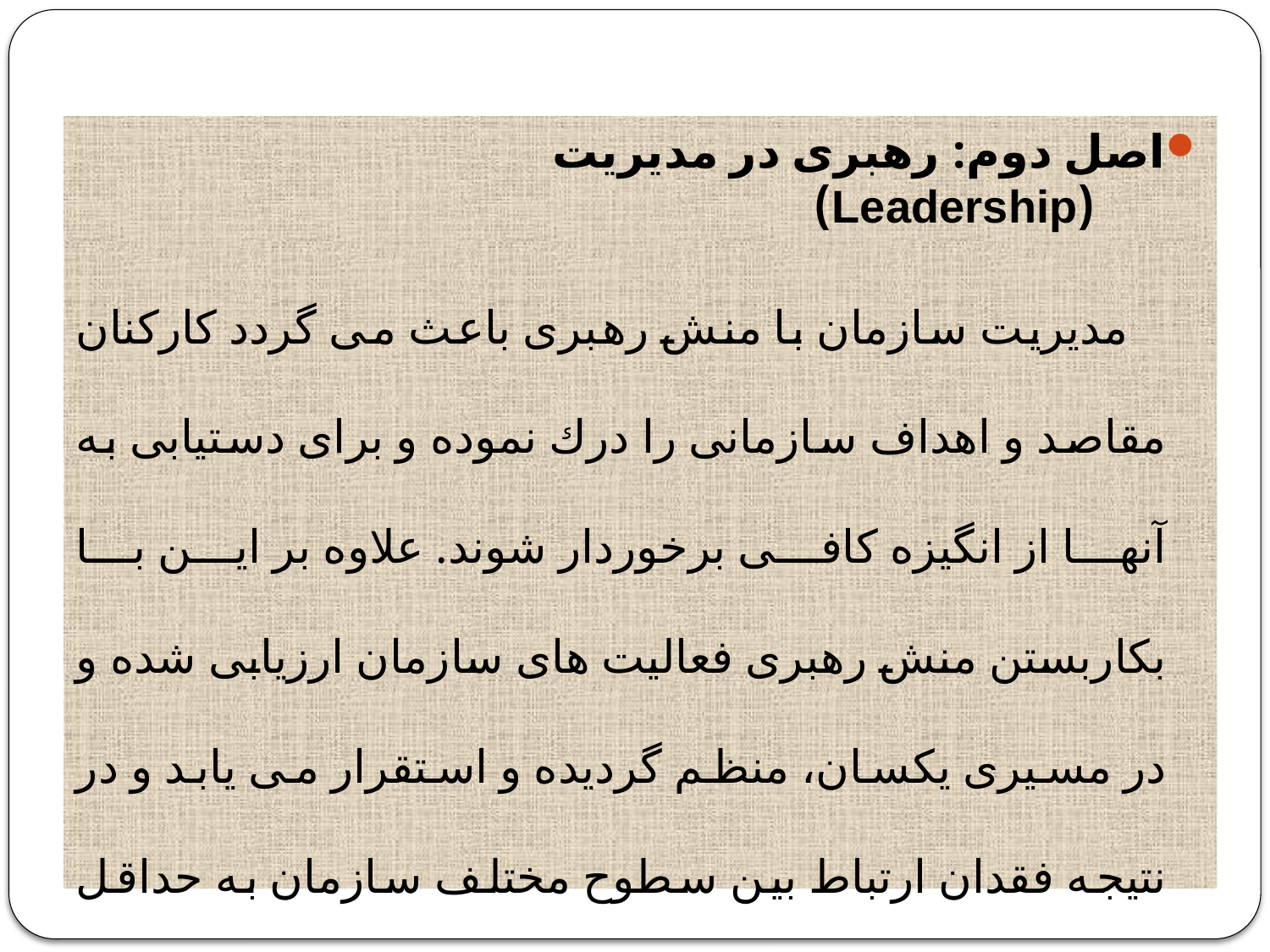

اصل دوم: رهبری در مدیریت                                               (Leadership)
     مدیریت سازمان با منش رهبری باعث می گردد كاركنان مقاصد و اهداف سازمانی را درك نموده و برای دستیابی به آنها از انگیزه كافی برخوردار شوند. علاوه بر این با بكاربستن منش رهبری فعالیت های سازمان ارزیابی شده و در مسیری یكسان، منظم گردیده و استقرار می یابد و در نتیجه فقدان ارتباط بین سطوح مختلف سازمان به حداقل خود خواهد رسید.